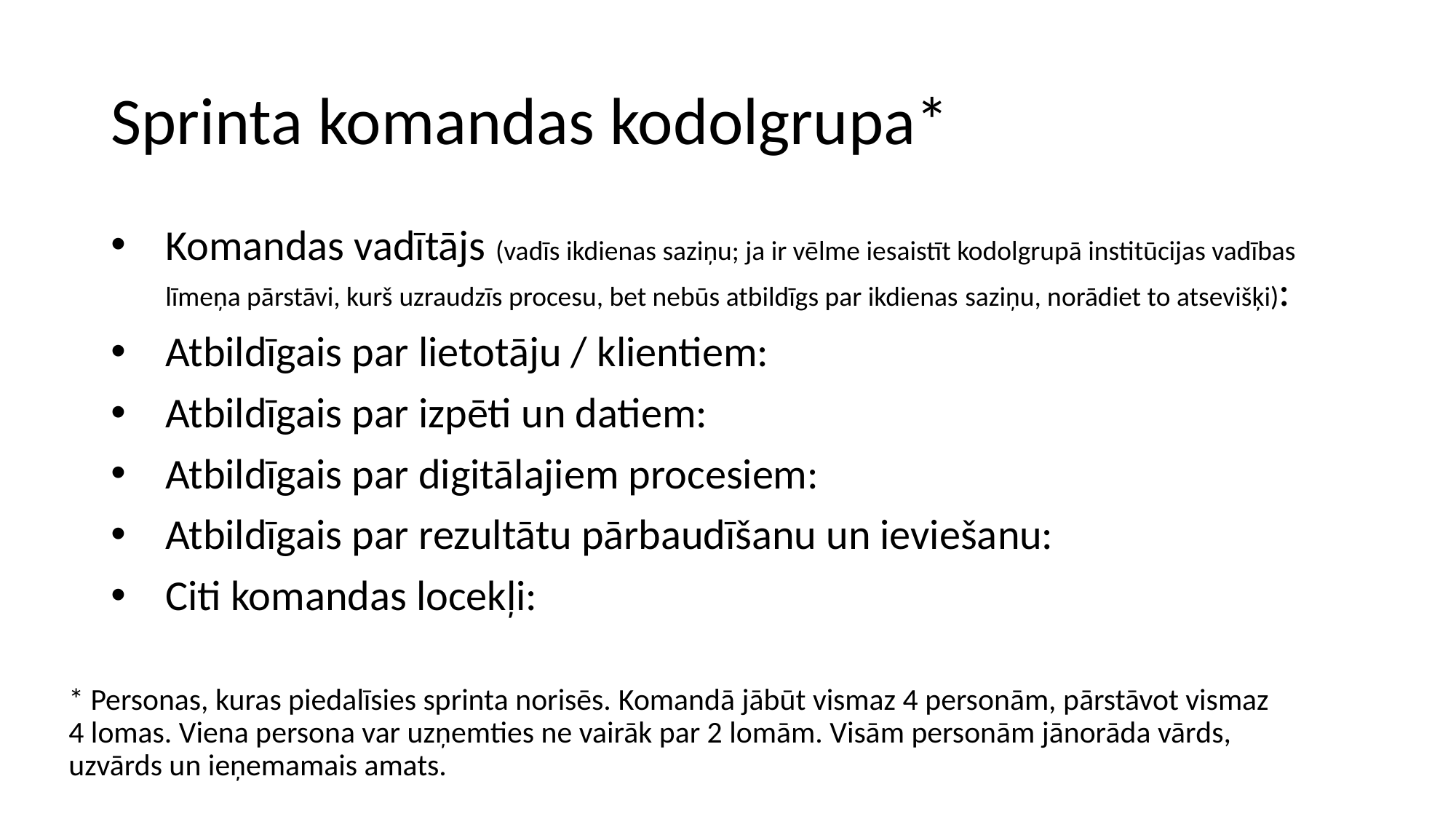

# Sprinta komandas kodolgrupa*
Komandas vadītājs (vadīs ikdienas saziņu; ja ir vēlme iesaistīt kodolgrupā institūcijas vadības līmeņa pārstāvi, kurš uzraudzīs procesu, bet nebūs atbildīgs par ikdienas saziņu, norādiet to atsevišķi):
Atbildīgais par lietotāju / klientiem:
Atbildīgais par izpēti un datiem:
Atbildīgais par digitālajiem procesiem:
Atbildīgais par rezultātu pārbaudīšanu un ieviešanu:
Citi komandas locekļi:
* Personas, kuras piedalīsies sprinta norisēs. Komandā jābūt vismaz 4 personām, pārstāvot vismaz 4 lomas. Viena persona var uzņemties ne vairāk par 2 lomām. Visām personām jānorāda vārds, uzvārds un ieņemamais amats.